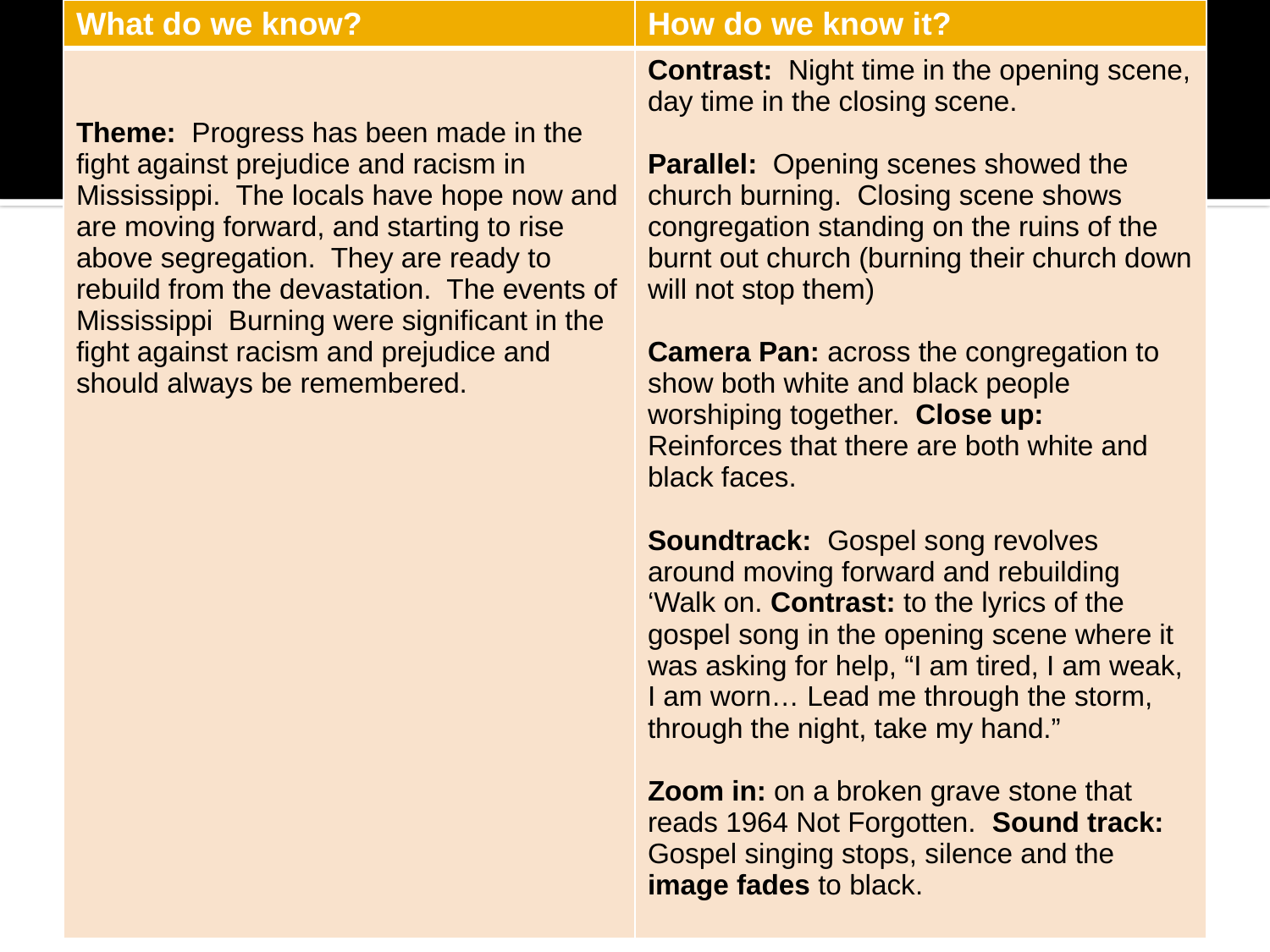

| What do we know? | How do we know it? |
| --- | --- |
| Theme: Progress has been made in the fight against prejudice and racism in Mississippi. The locals have hope now and are moving forward, and starting to rise above segregation. They are ready to rebuild from the devastation. The events of Mississippi Burning were significant in the fight against racism and prejudice and should always be remembered. | Contrast: Night time in the opening scene, day time in the closing scene. Parallel: Opening scenes showed the church burning. Closing scene shows congregation standing on the ruins of the burnt out church (burning their church down will not stop them) Camera Pan: across the congregation to show both white and black people worshiping together. Close up: Reinforces that there are both white and black faces. Soundtrack: Gospel song revolves around moving forward and rebuilding ‘Walk on. Contrast: to the lyrics of the gospel song in the opening scene where it was asking for help, “I am tired, I am weak, I am worn… Lead me through the storm, through the night, take my hand.” Zoom in: on a broken grave stone that reads 1964 Not Forgotten. Sound track: Gospel singing stops, silence and the image fades to black. |